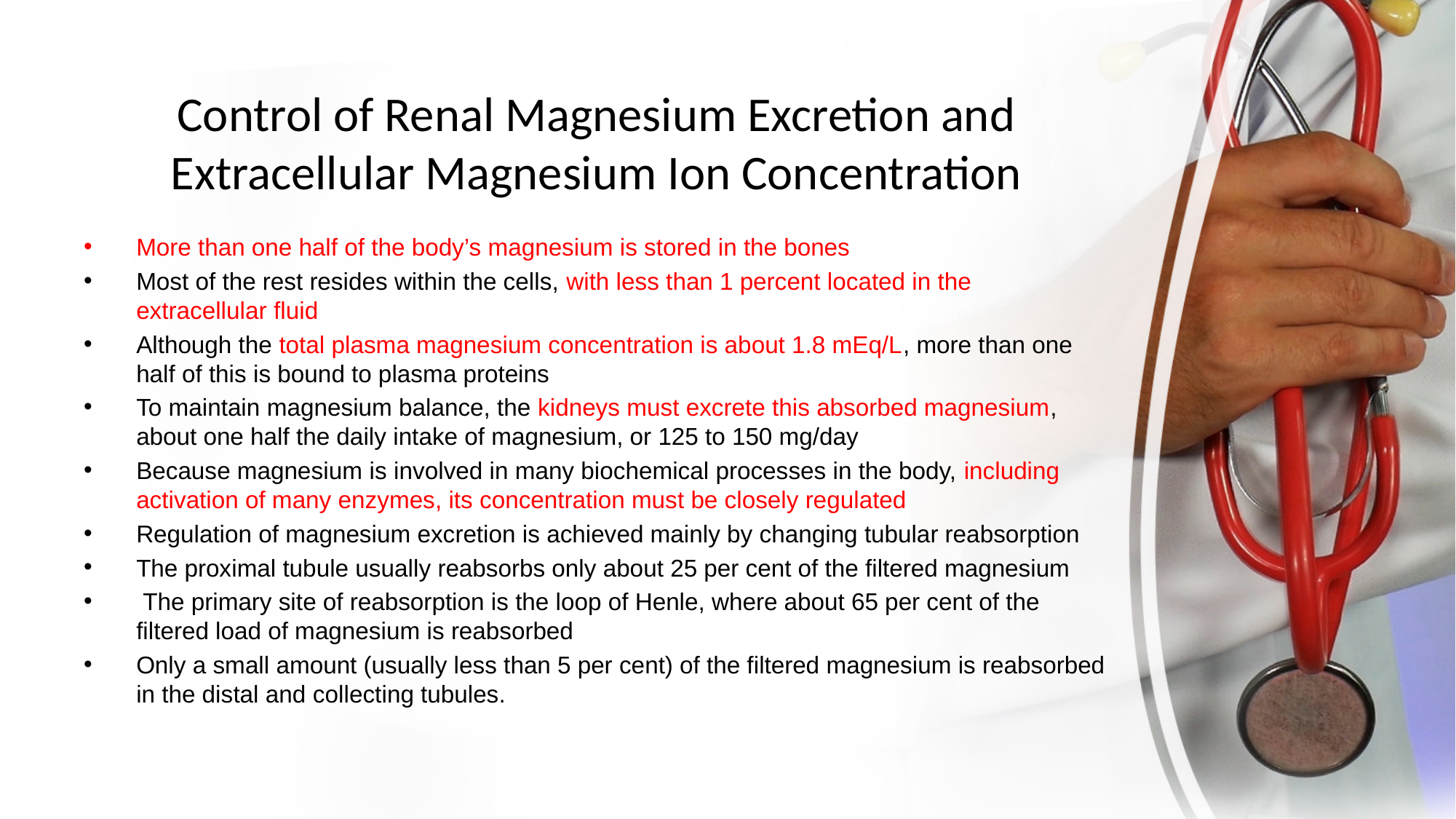

# Control of Renal Magnesium Excretion and Extracellular Magnesium Ion Concentration
More than one half of the body’s magnesium is stored in the bones
Most of the rest resides within the cells, with less than 1 percent located in the extracellular fluid
Although the total plasma magnesium concentration is about 1.8 mEq/L, more than one half of this is bound to plasma proteins
To maintain magnesium balance, the kidneys must excrete this absorbed magnesium, about one half the daily intake of magnesium, or 125 to 150 mg/day
Because magnesium is involved in many biochemical processes in the body, including activation of many enzymes, its concentration must be closely regulated
Regulation of magnesium excretion is achieved mainly by changing tubular reabsorption
The proximal tubule usually reabsorbs only about 25 per cent of the filtered magnesium
 The primary site of reabsorption is the loop of Henle, where about 65 per cent of the filtered load of magnesium is reabsorbed
Only a small amount (usually less than 5 per cent) of the filtered magnesium is reabsorbed in the distal and collecting tubules.